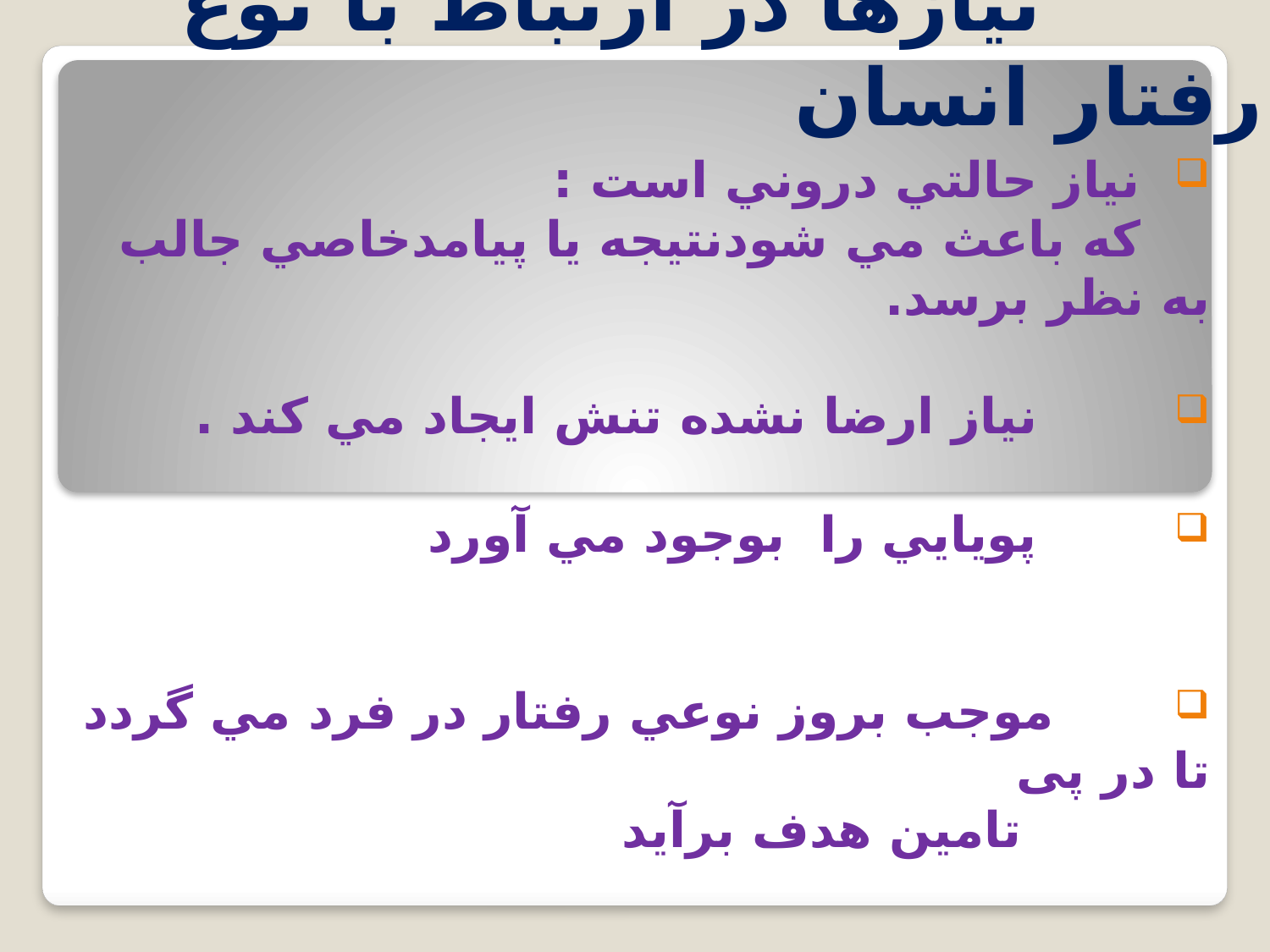

# نيازها در ارتباط با نوع رفتار انسان
  نياز حالتي دروني است :
    كه باعث مي شودنتيجه يا پيامدخاصي جالب به نظر برسد.

        نياز ارضا نشده تنش ايجاد مي كند .

        پويايي را  بوجود مي آورد

       موجب بروز نوعي رفتار در فرد مي گردد تا در پی
           تامین هدف برآید